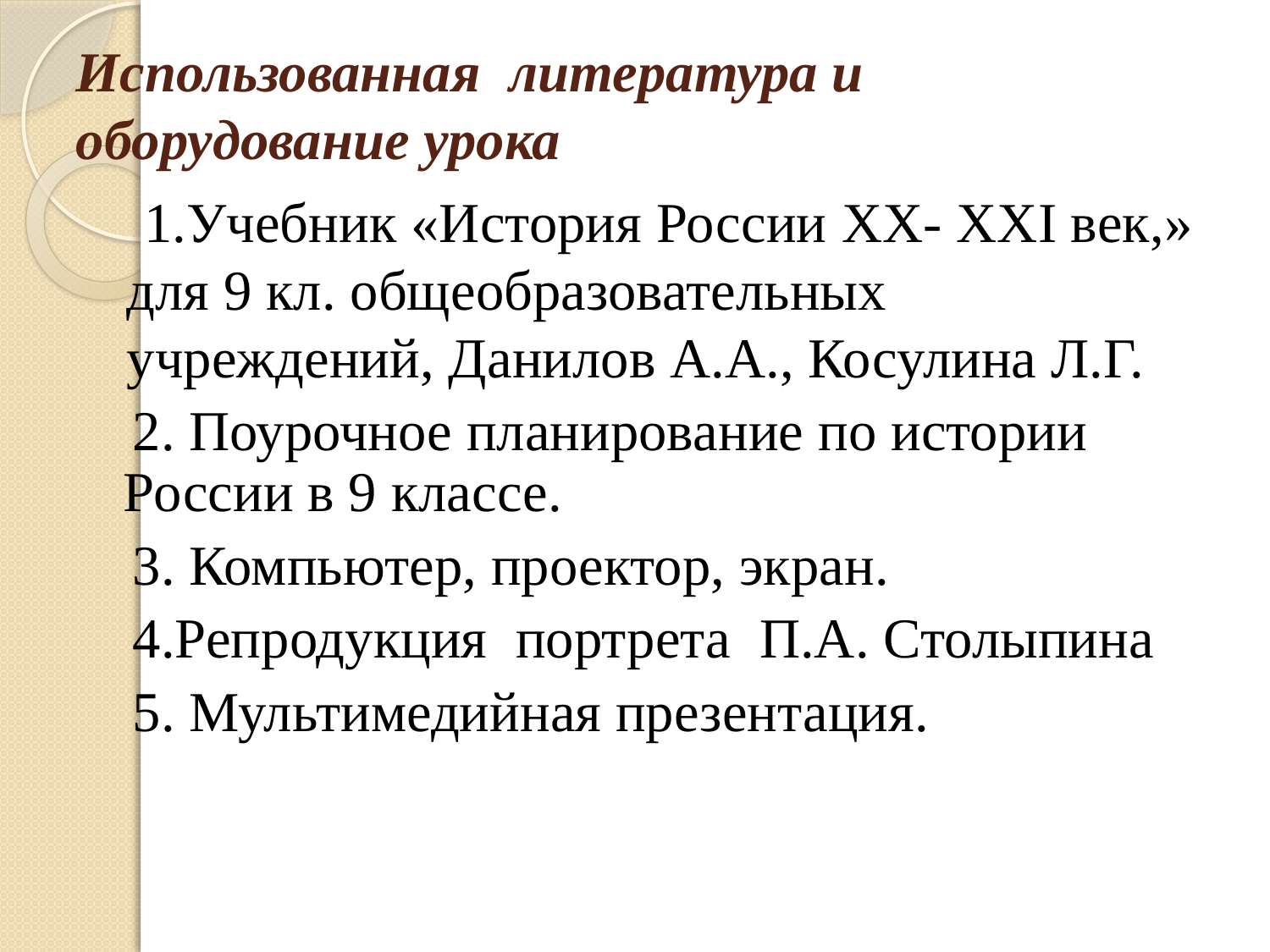

# Использованная  литература и оборудование урока
    1.Учебник «История России XX- XXI век,» для 9 кл. общеобразовательных учреждений, Данилов А.А., Косулина Л.Г.
    2. Поурочное планирование по истории России в 9 классе.
    3. Компьютер, проектор, экран.
    4.Репродукция  портрета  П.А. Столыпина
    5. Мультимедийная презентация.